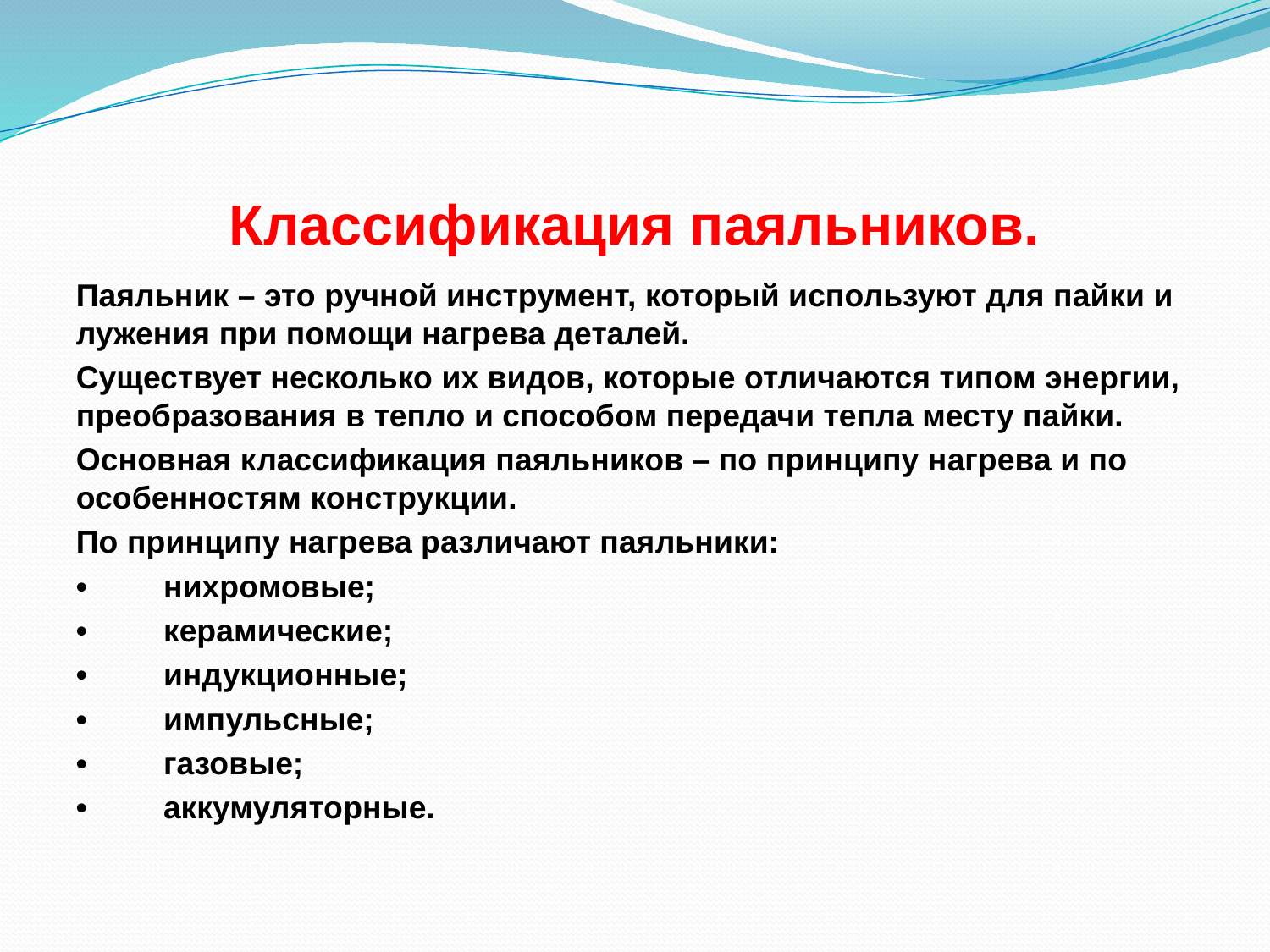

# Классификация паяльников.
Паяльник – это ручной инструмент, который используют для пайки и лужения при помощи нагрева деталей.
Существует несколько их видов, которые отличаются типом энергии, преобразования в тепло и способом передачи тепла месту пайки.
Основная классификация паяльников – по принципу нагрева и по особенностям конструкции.
По принципу нагрева различают паяльники:
•	нихромовые;
•	керамические;
•	индукционные;
•	импульсные;
•	газовые;
•	аккумуляторные.